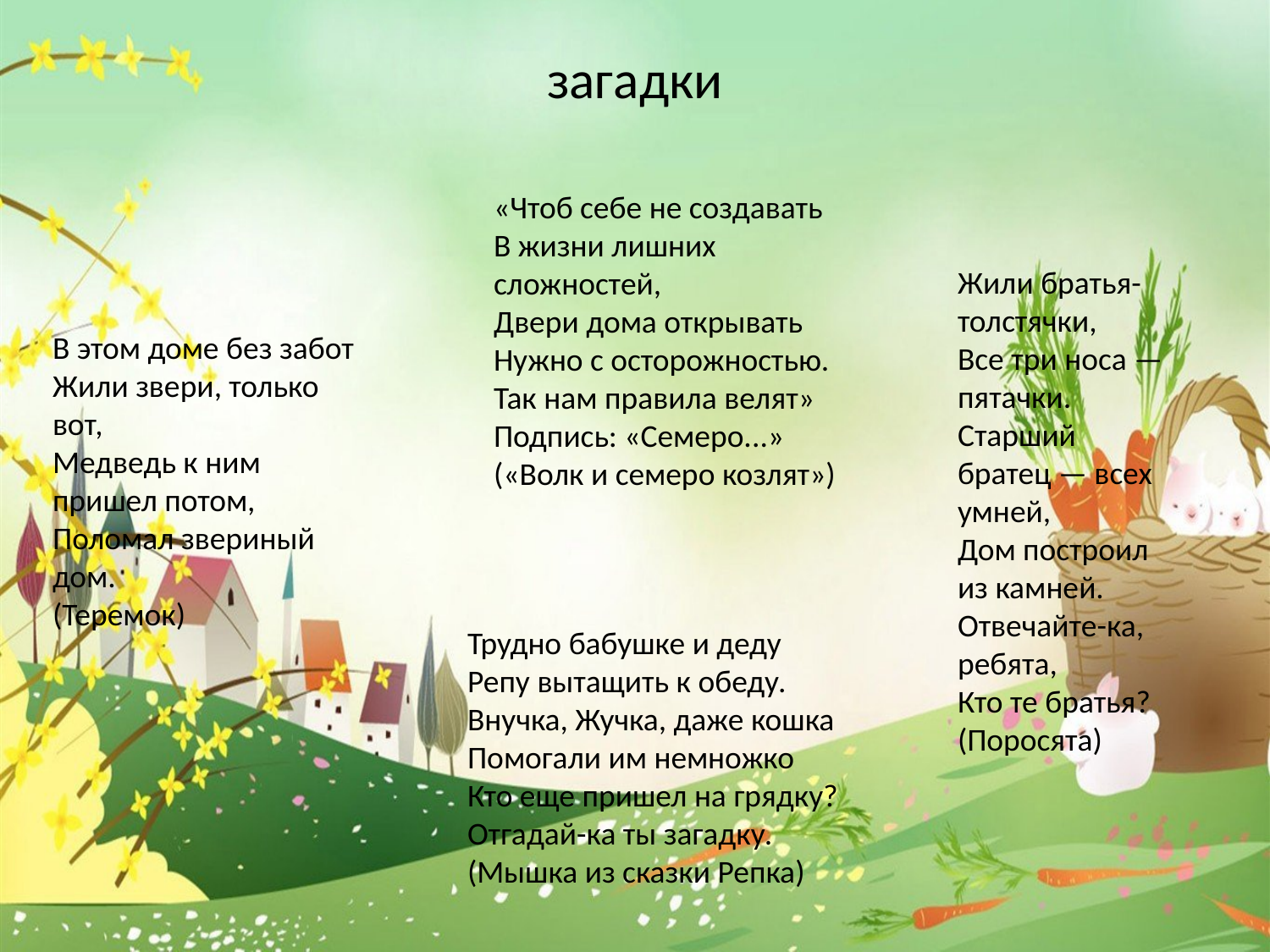

# загадки
«Чтоб себе не создавать
В жизни лишних сложностей,
Двери дома открывать
Нужно с осторожностью.
Так нам правила велят»
Подпись: «Семеро...»
(«Волк и семеро козлят»)
Жили братья-толстячки,
Все три носа — пятачки.
Старший братец — всех умней,
Дом построил из камней.
Отвечайте-ка, ребята,
Кто те братья?
(Поросята)
В этом доме без забот
Жили звери, только вот,
Медведь к ним пришел потом,
Поломал звериный дом.
(Теремок)
Трудно бабушке и деду
Репу вытащить к обеду.
Внучка, Жучка, даже кошка
Помогали им немножко
Кто еще пришел на грядку?
Отгадай-ка ты загадку.
(Мышка из сказки Репка)